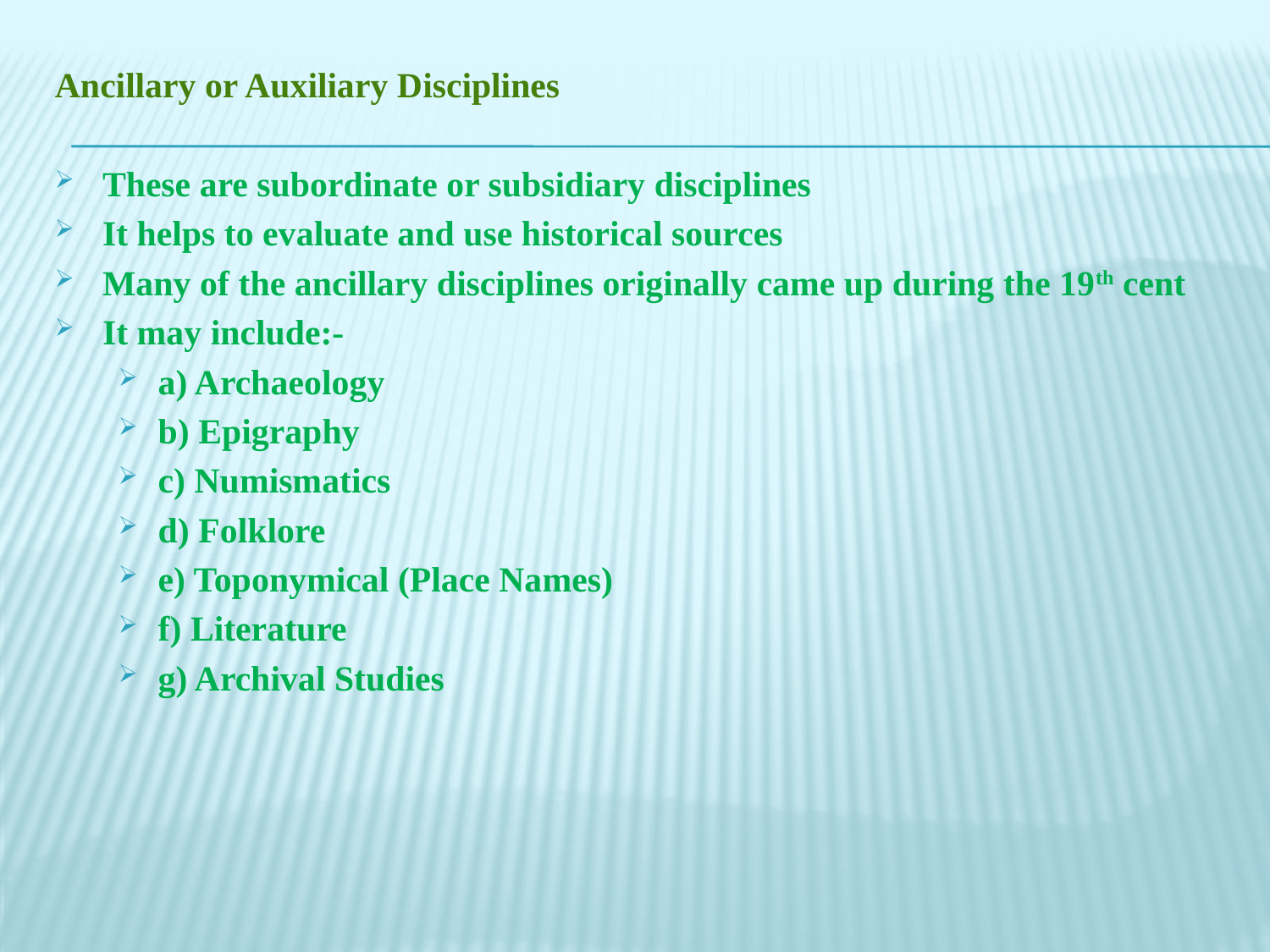

Ancillary or Auxiliary Disciplines

These are subordinate or subsidiary disciplines
It helps to evaluate and use historical sources
Many of the ancillary disciplines originally came up during the 19th cent
It may include:-
a) Archaeology
b) Epigraphy
c) Numismatics
d) Folklore
e) Toponymical (Place Names)
f) Literature
g) Archival Studies